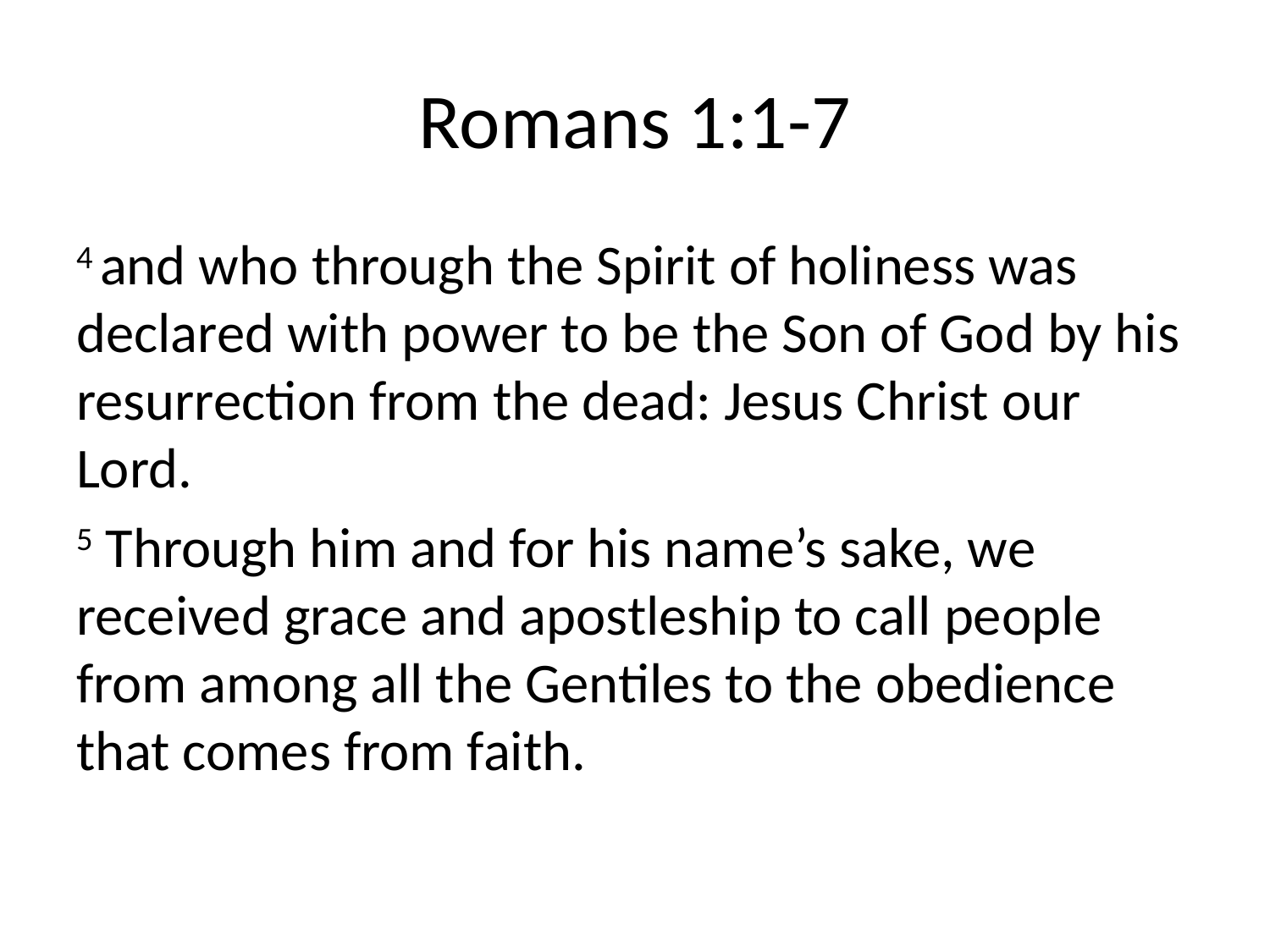

# Romans 1:1-7
4 and who through the Spirit of holiness was declared with power to be the Son of God by his resurrection from the dead: Jesus Christ our Lord.
5 Through him and for his name’s sake, we received grace and apostleship to call people from among all the Gentiles to the obedience that comes from faith.